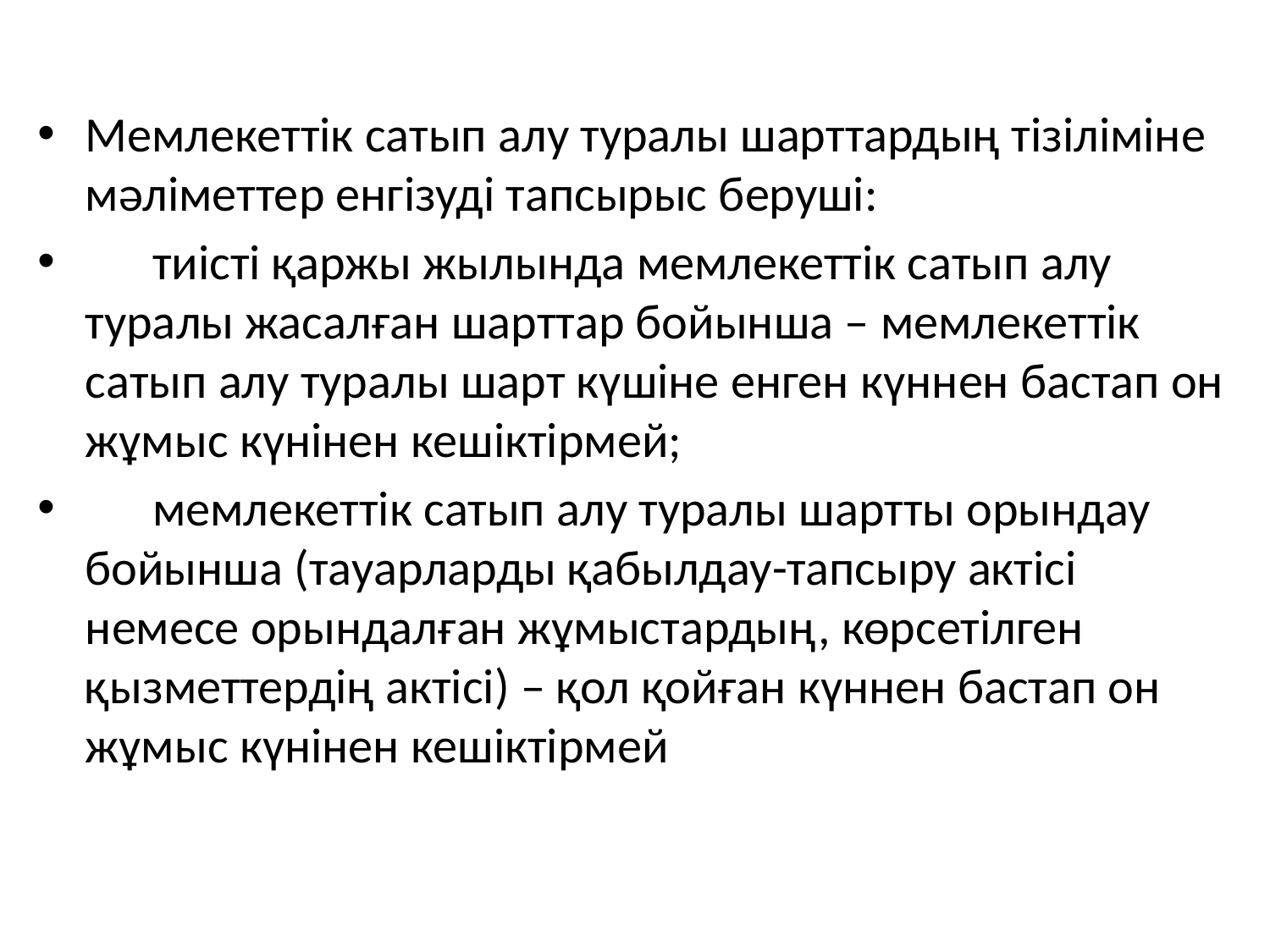

Мемлекеттік сатып алу туралы шарттардың тізіліміне мәліметтер енгізуді тапсырыс беруші:
      тиісті қаржы жылында мемлекеттік сатып алу туралы жасалған шарттар бойынша – мемлекеттік сатып алу туралы шарт күшіне енген күннен бастап он жұмыс күнінен кешіктірмей;
      мемлекеттік сатып алу туралы шартты орындау бойынша (тауарларды қабылдау-тапсыру актісі немесе орындалған жұмыстардың, көрсетілген қызметтердің актісі) – қол қойған күннен бастап он жұмыс күнінен кешіктірмей